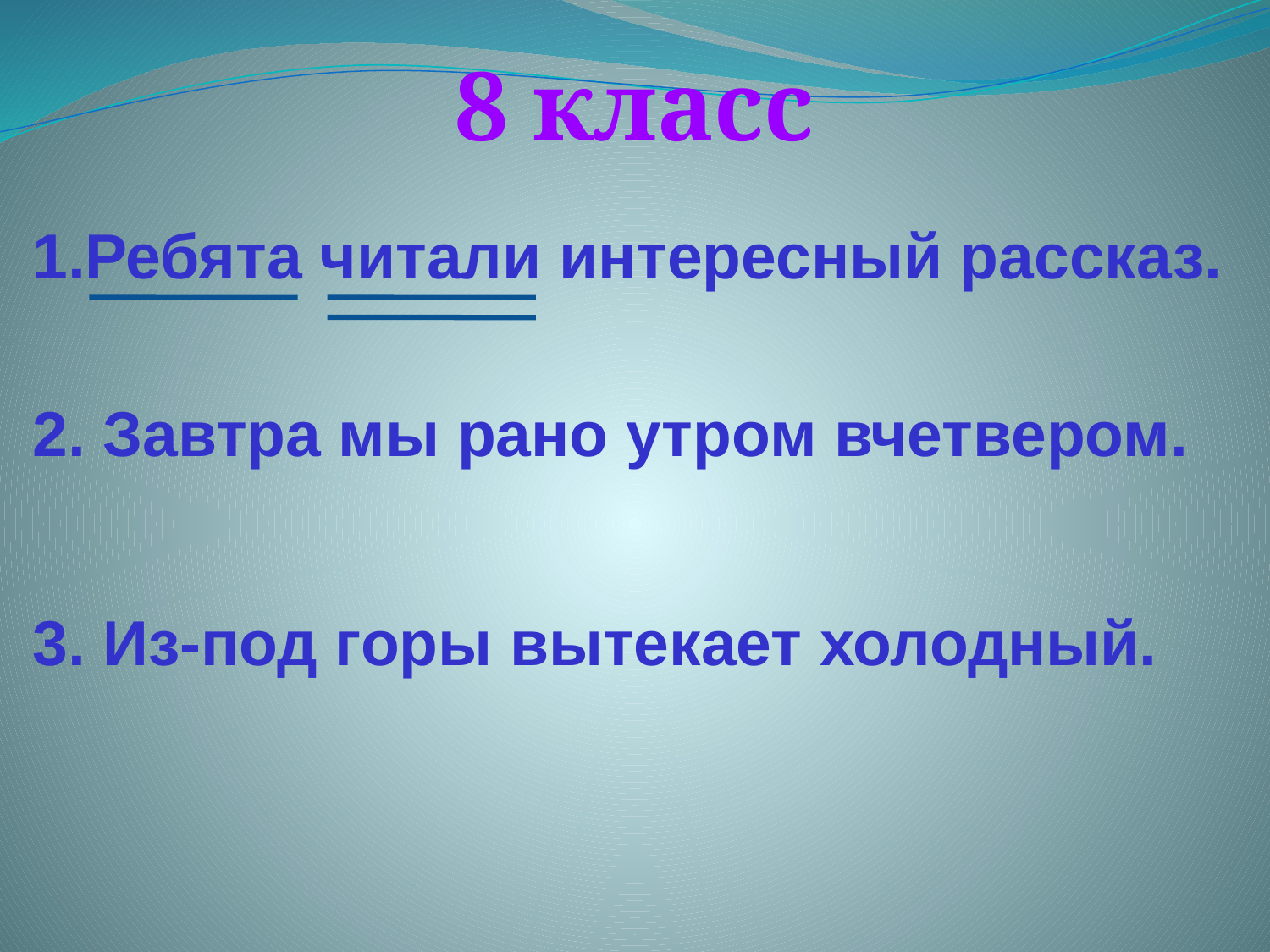

8 класс
1.Ребята читали интересный рассказ.
2. Завтра мы рано утром вчетвером.
3. Из-под горы вытекает холодный.